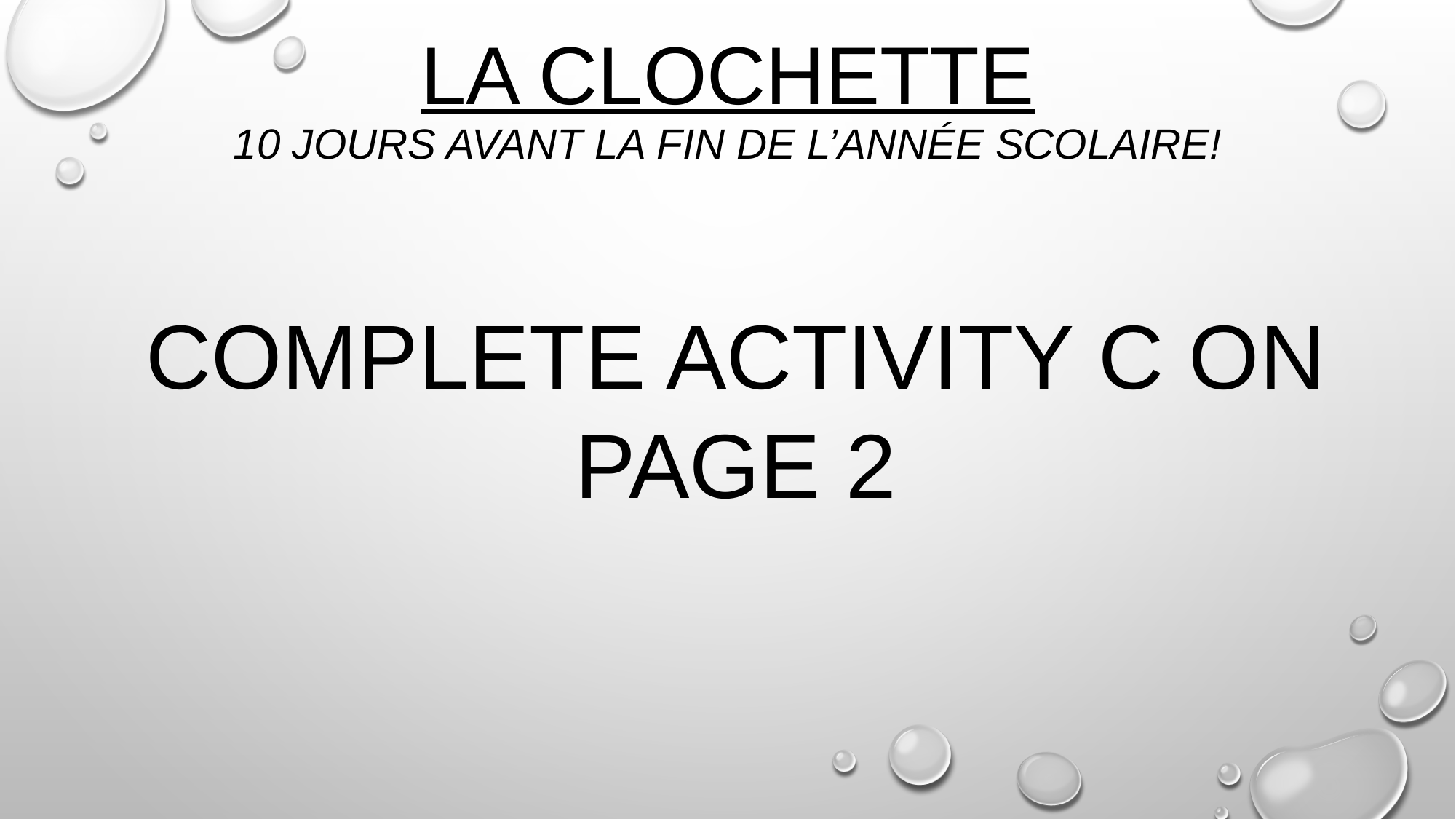

# LA CLOCHETTE 10 JOURS AVANT LA FIN DE L’ANNéE SCOLAIRE!
COMPLETE activity C on page 2